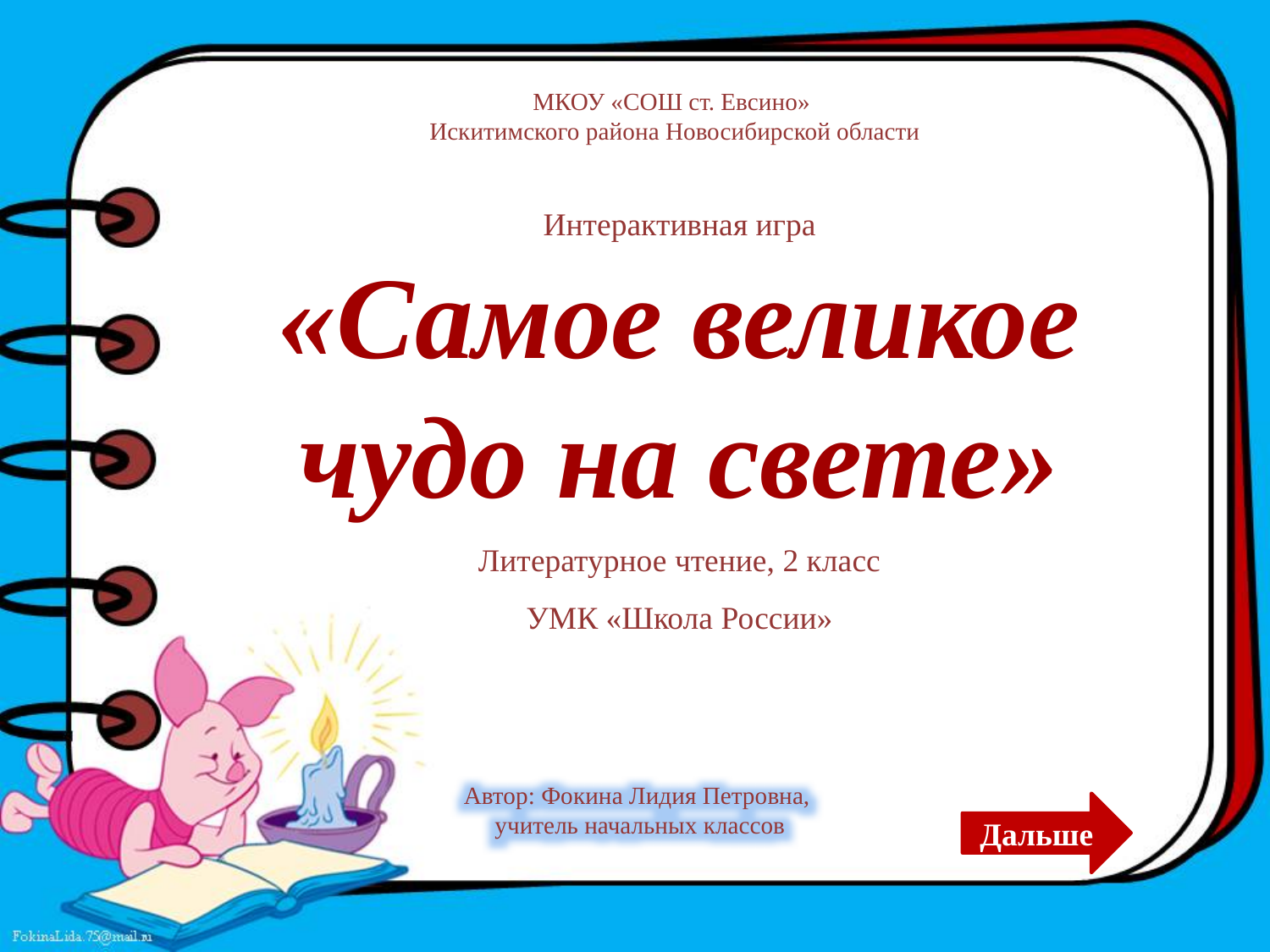

МКОУ «СОШ ст. Евсино»
Искитимского района Новосибирской области
Интерактивная игра
«Самое великое чудо на свете»
Литературное чтение, 2 класс
УМК «Школа России»
Автор: Фокина Лидия Петровна,
учитель начальных классов
Дальше